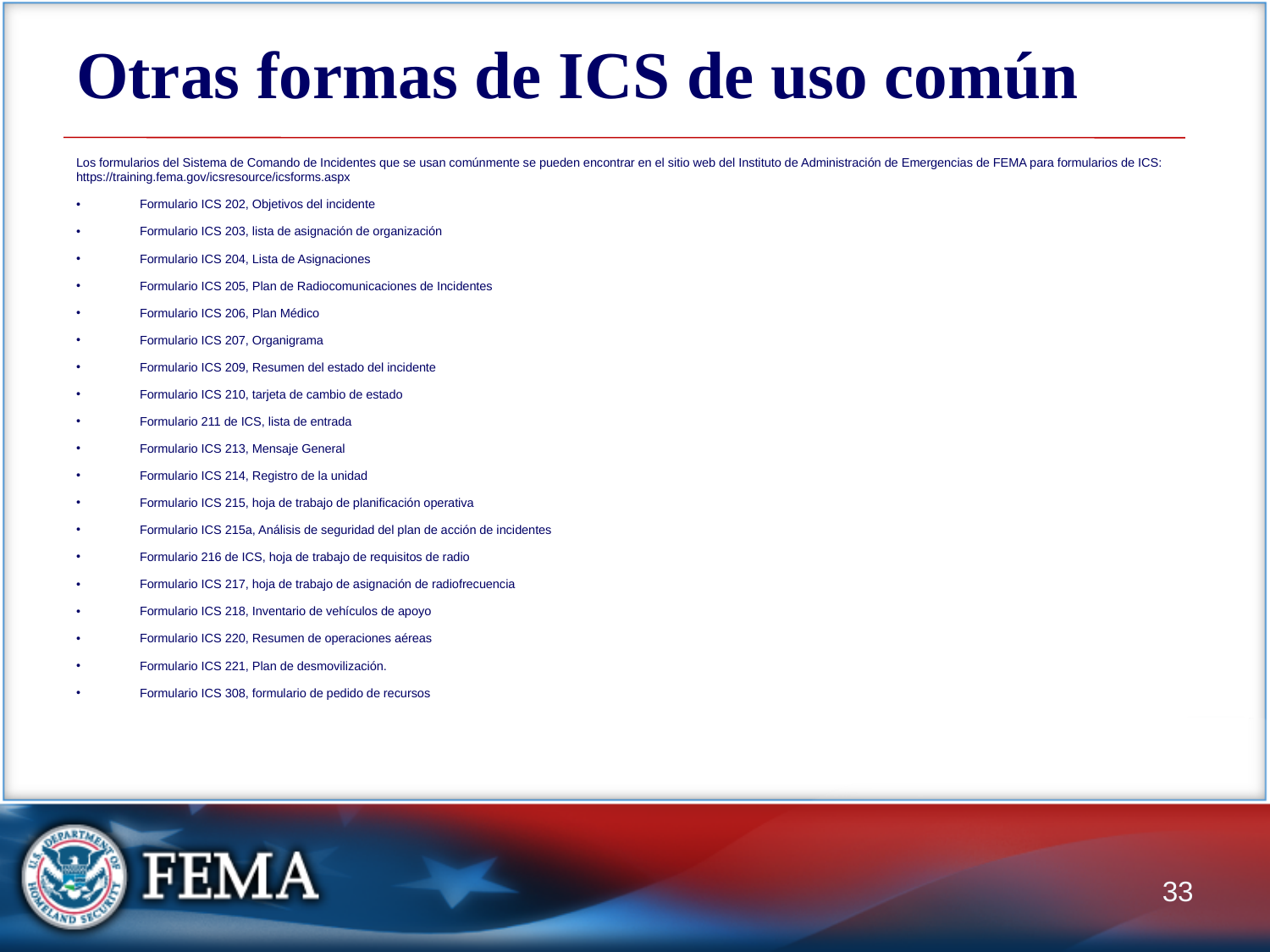

# Otras formas de ICS de uso común
Los formularios del Sistema de Comando de Incidentes que se usan comúnmente se pueden encontrar en el sitio web del Instituto de Administración de Emergencias de FEMA para formularios de ICS: https://training.fema.gov/icsresource/icsforms.aspx
Formulario ICS 202, Objetivos del incidente
Formulario ICS 203, lista de asignación de organización
Formulario ICS 204, Lista de Asignaciones
Formulario ICS 205, Plan de Radiocomunicaciones de Incidentes
Formulario ICS 206, Plan Médico
Formulario ICS 207, Organigrama
Formulario ICS 209, Resumen del estado del incidente
Formulario ICS 210, tarjeta de cambio de estado
Formulario 211 de ICS, lista de entrada
Formulario ICS 213, Mensaje General
Formulario ICS 214, Registro de la unidad
Formulario ICS 215, hoja de trabajo de planificación operativa
Formulario ICS 215a, Análisis de seguridad del plan de acción de incidentes
Formulario 216 de ICS, hoja de trabajo de requisitos de radio
Formulario ICS 217, hoja de trabajo de asignación de radiofrecuencia
Formulario ICS 218, Inventario de vehículos de apoyo
Formulario ICS 220, Resumen de operaciones aéreas
Formulario ICS 221, Plan de desmovilización.
Formulario ICS 308, formulario de pedido de recursos
33